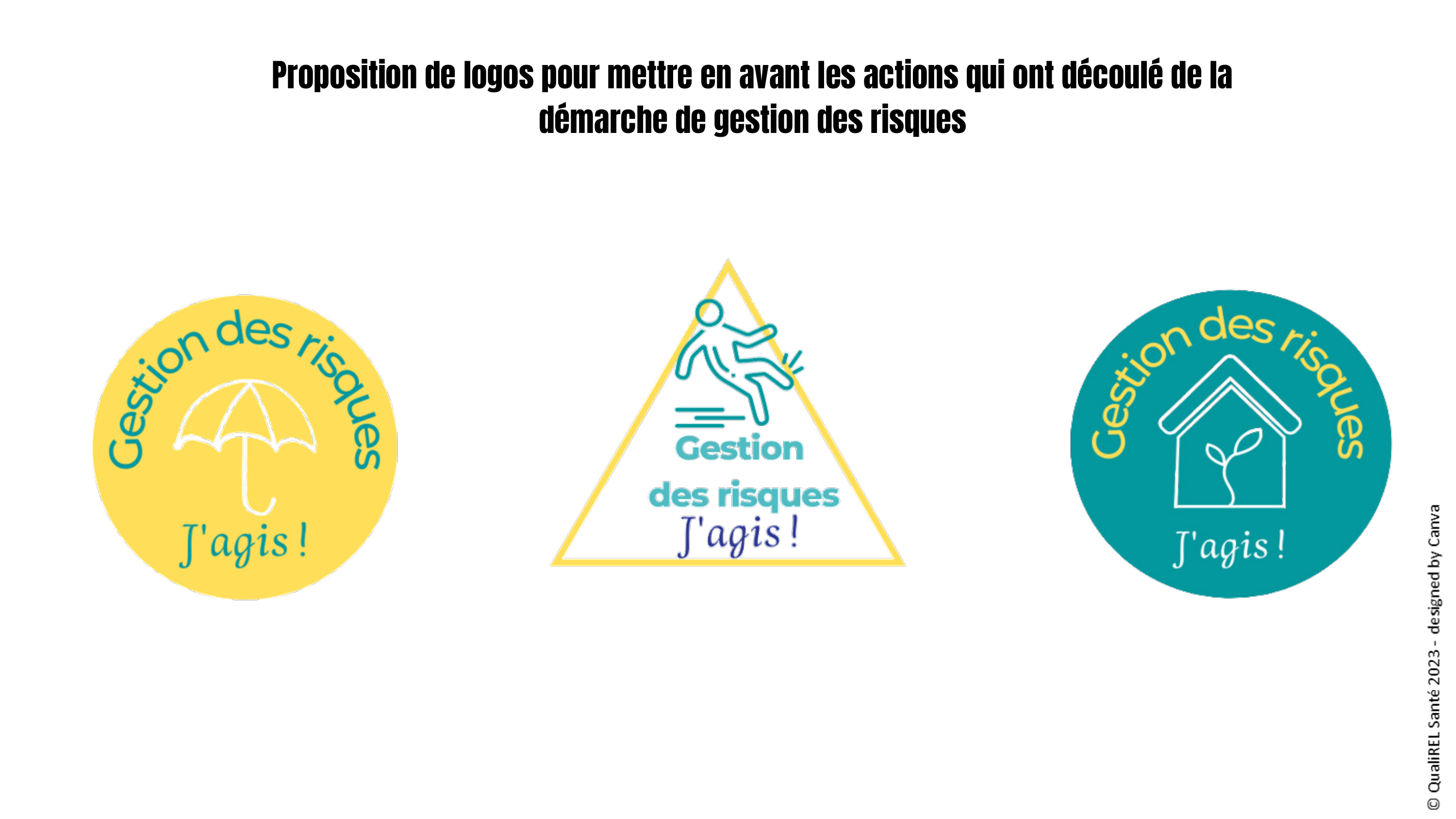

Proposition de logos pour mettre en avant les actions qui ont découlé de la démarche de gestion des risques